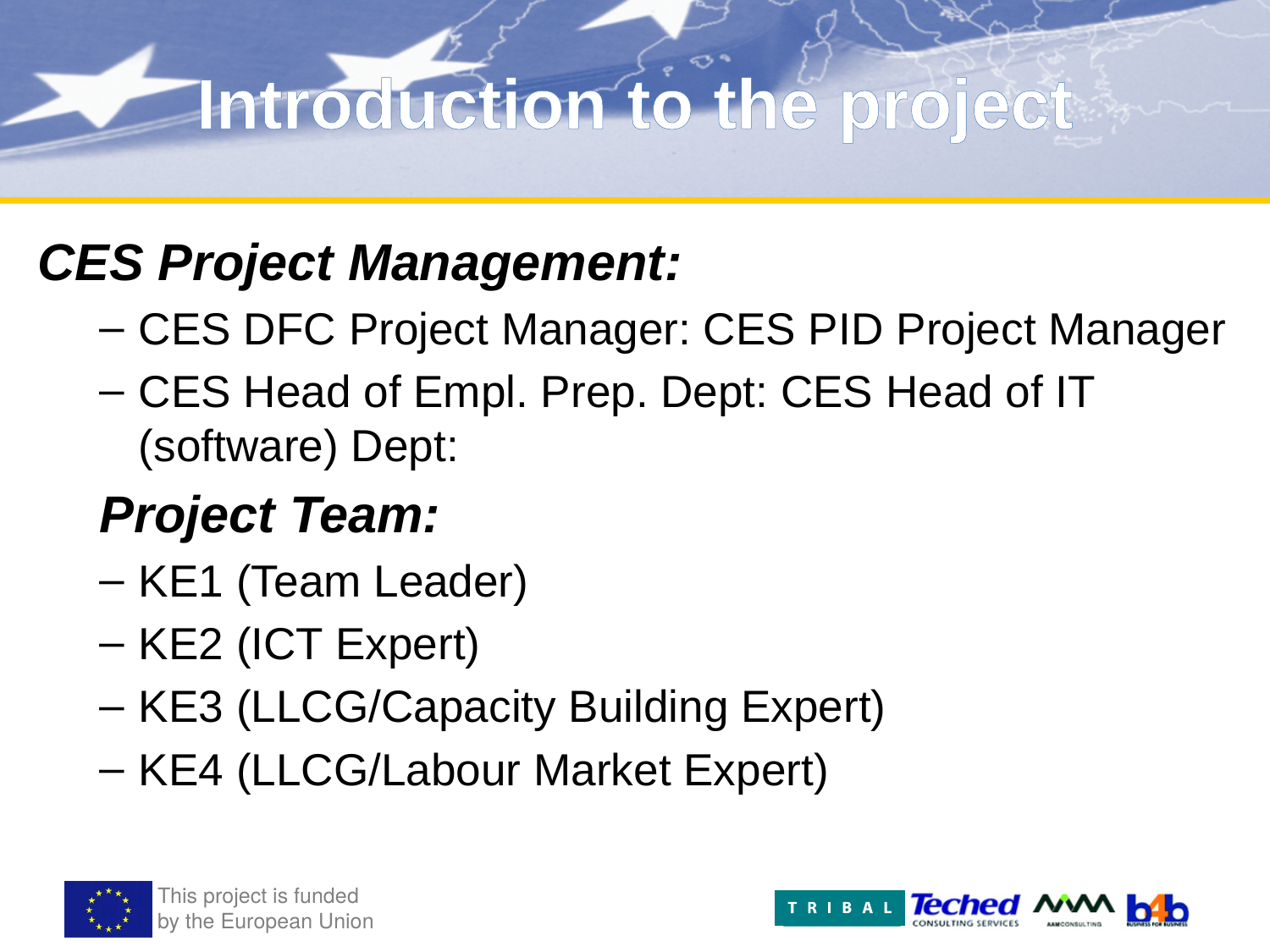

# Introduction to the project
CES Project Management:
CES DFC Project Manager: CES PID Project Manager
CES Head of Empl. Prep. Dept: CES Head of IT (software) Dept:
Project Team:
KE1 (Team Leader)
KE2 (ICT Expert)
KE3 (LLCG/Capacity Building Expert)
KE4 (LLCG/Labour Market Expert)